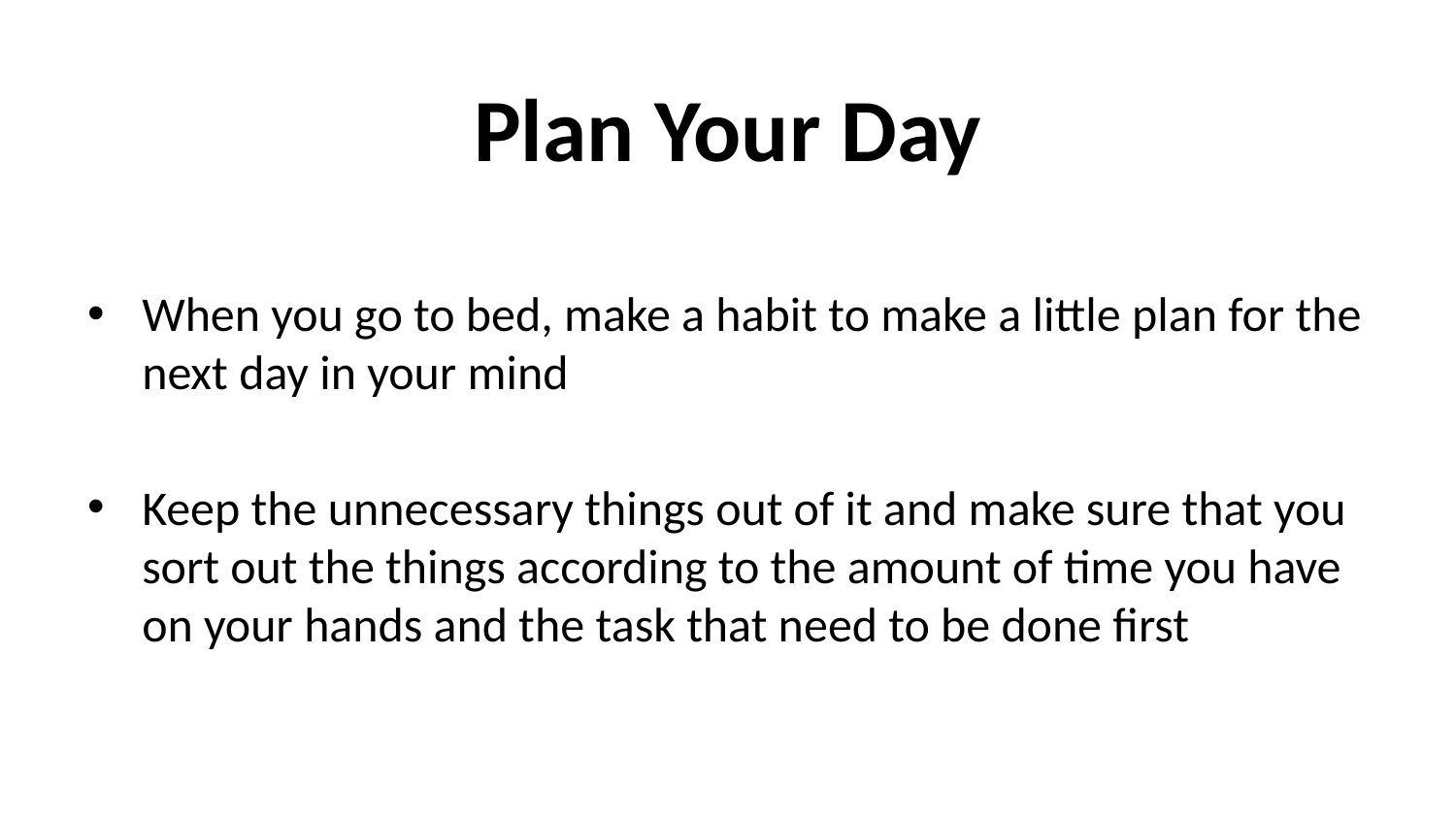

# Plan Your Day
When you go to bed, make a habit to make a little plan for the next day in your mind

Keep the unnecessary things out of it and make sure that you sort out the things according to the amount of time you have on your hands and the task that need to be done first